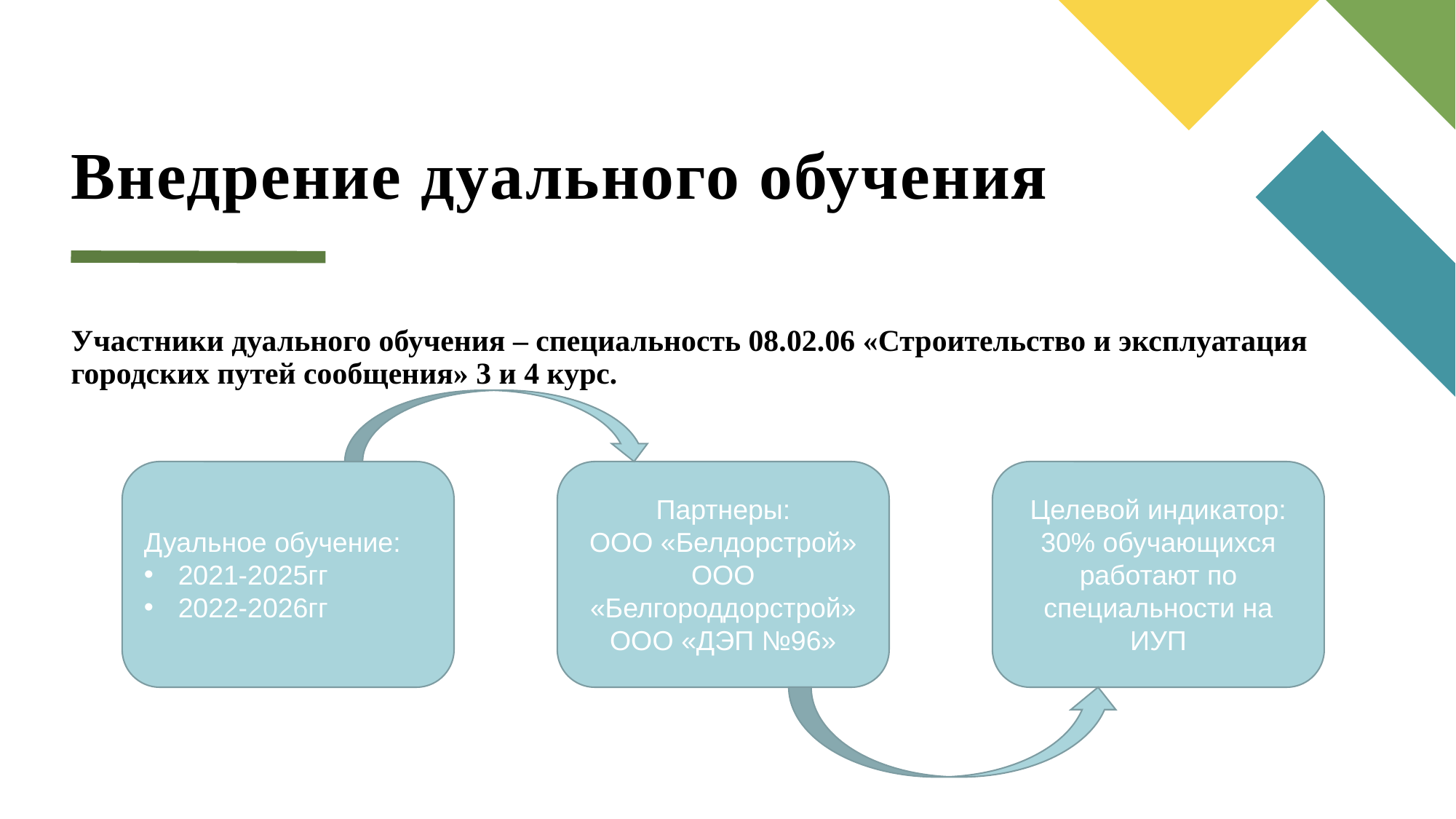

# Внедрение дуального обучения
Участники дуального обучения – специальность 08.02.06 «Строительство и эксплуатация городских путей сообщения» 3 и 4 курс.

Дуальное обучение:
2021-2025гг
2022-2026гг
Партнеры:
ООО «Белдорстрой»
ООО «Белгороддорстрой»
ООО «ДЭП №96»
Целевой индикатор:
30% обучающихся работают по специальности на ИУП